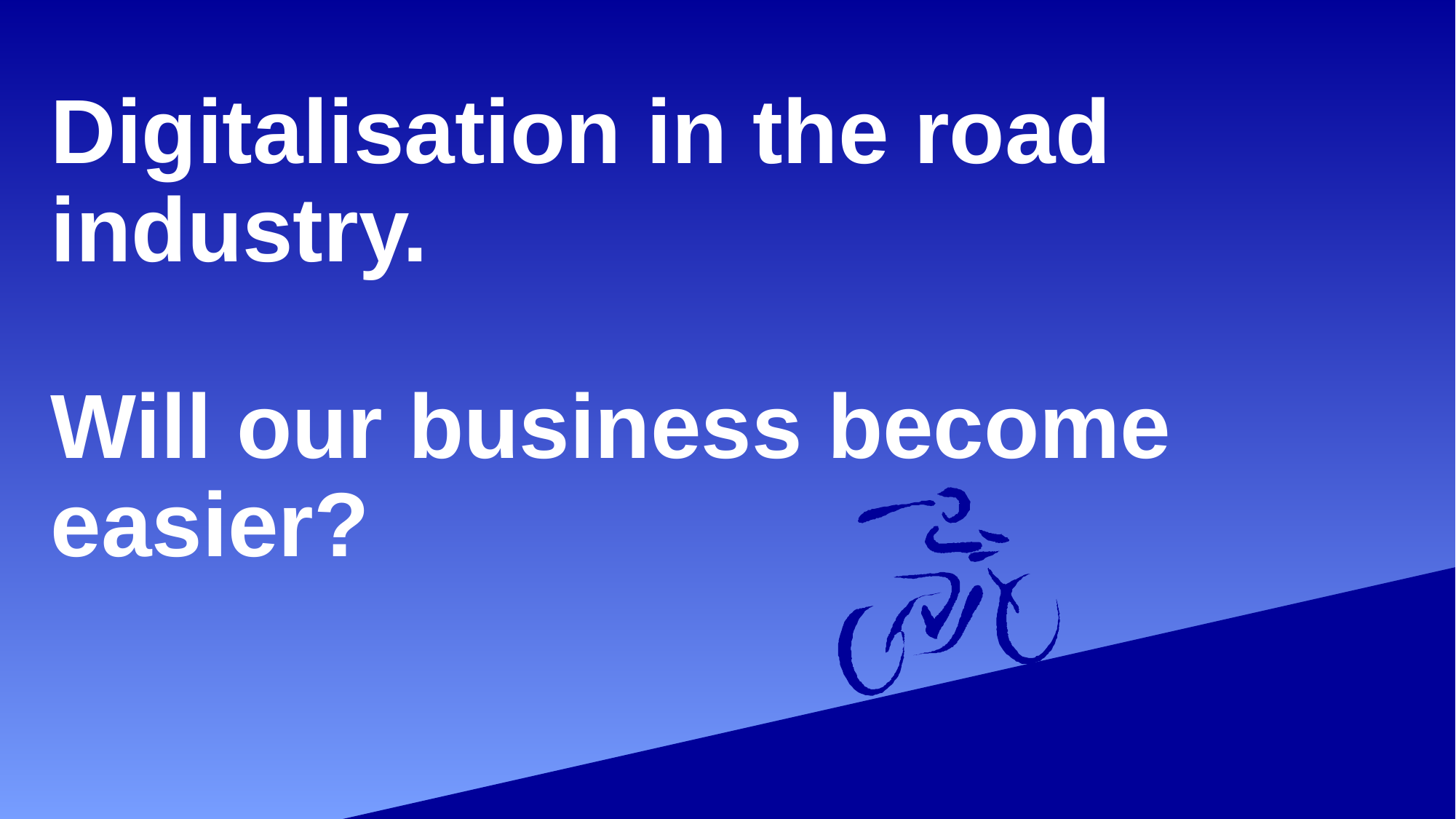

# Digitalisation in the road industry. Will our business become easier?